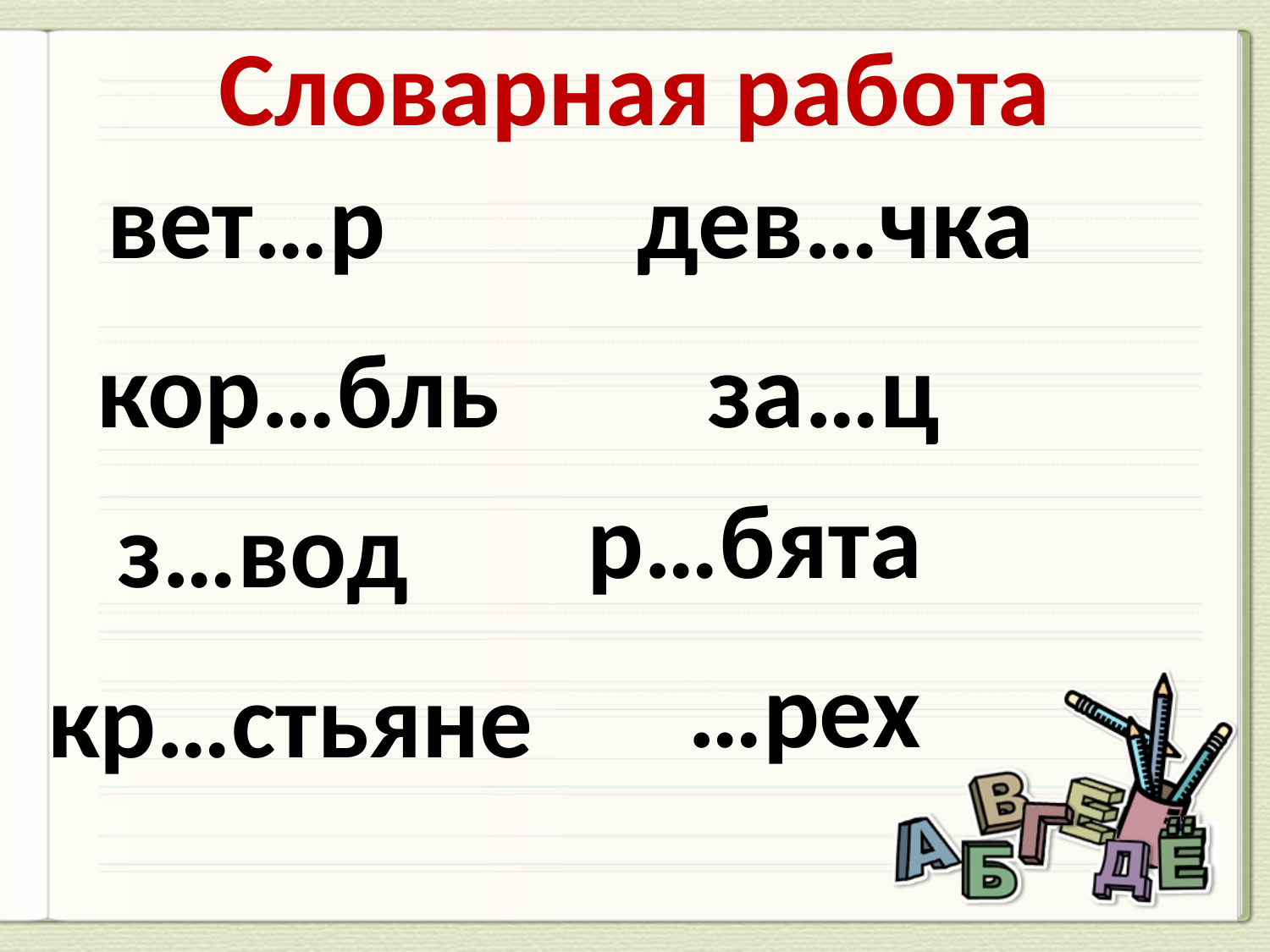

Словарная работа
вет…р
дев…чка
кор…бль
за…ц
р…бята
з…вод
…рех
кр…стьяне